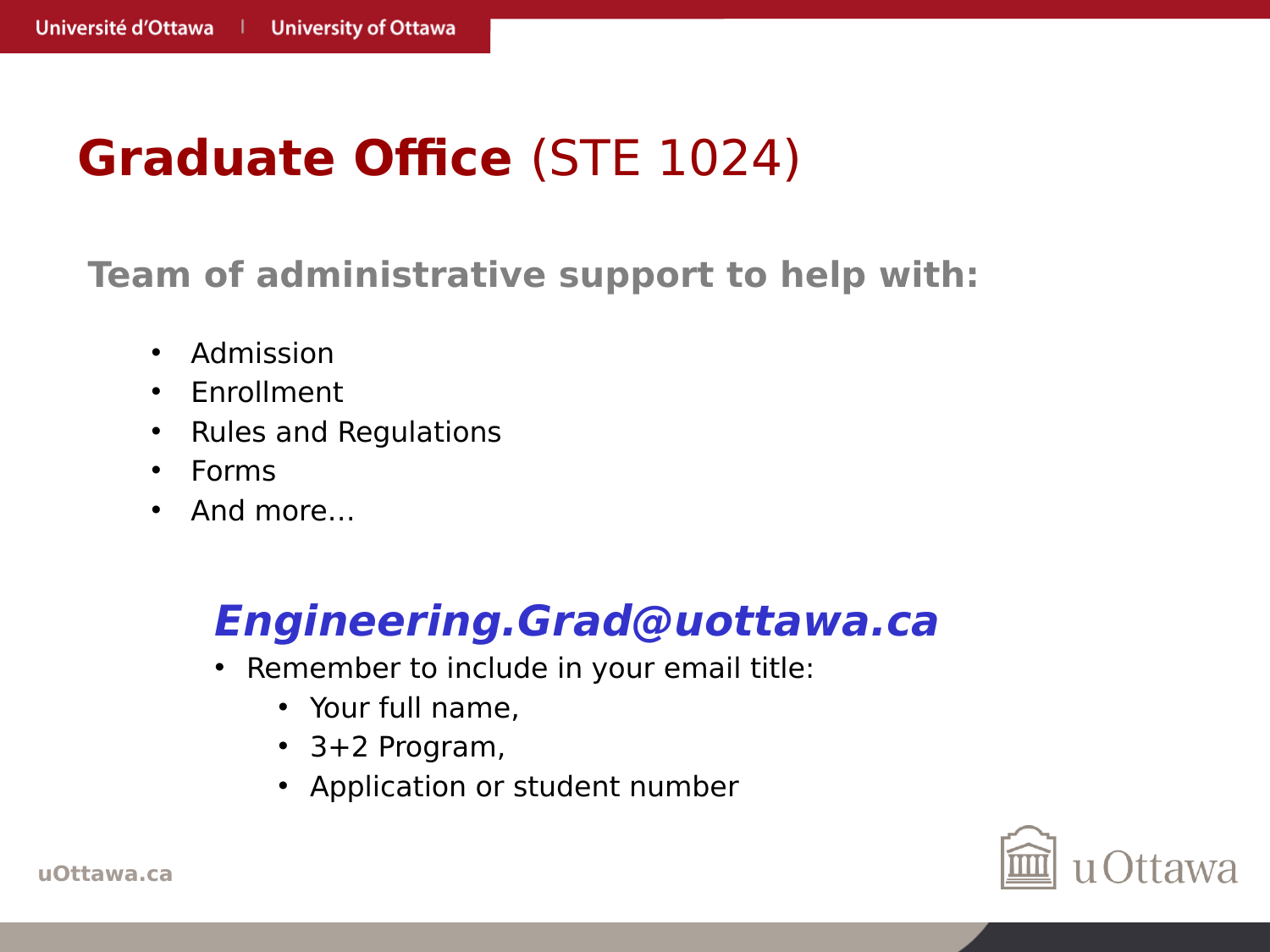

# Graduate Office (STE 1024)
Team of administrative support to help with:

Admission
Enrollment
Rules and Regulations
Forms
And more…

Engineering.Grad@uottawa.ca
Remember to include in your email title:
Your full name,
3+2 Program,
Application or student number